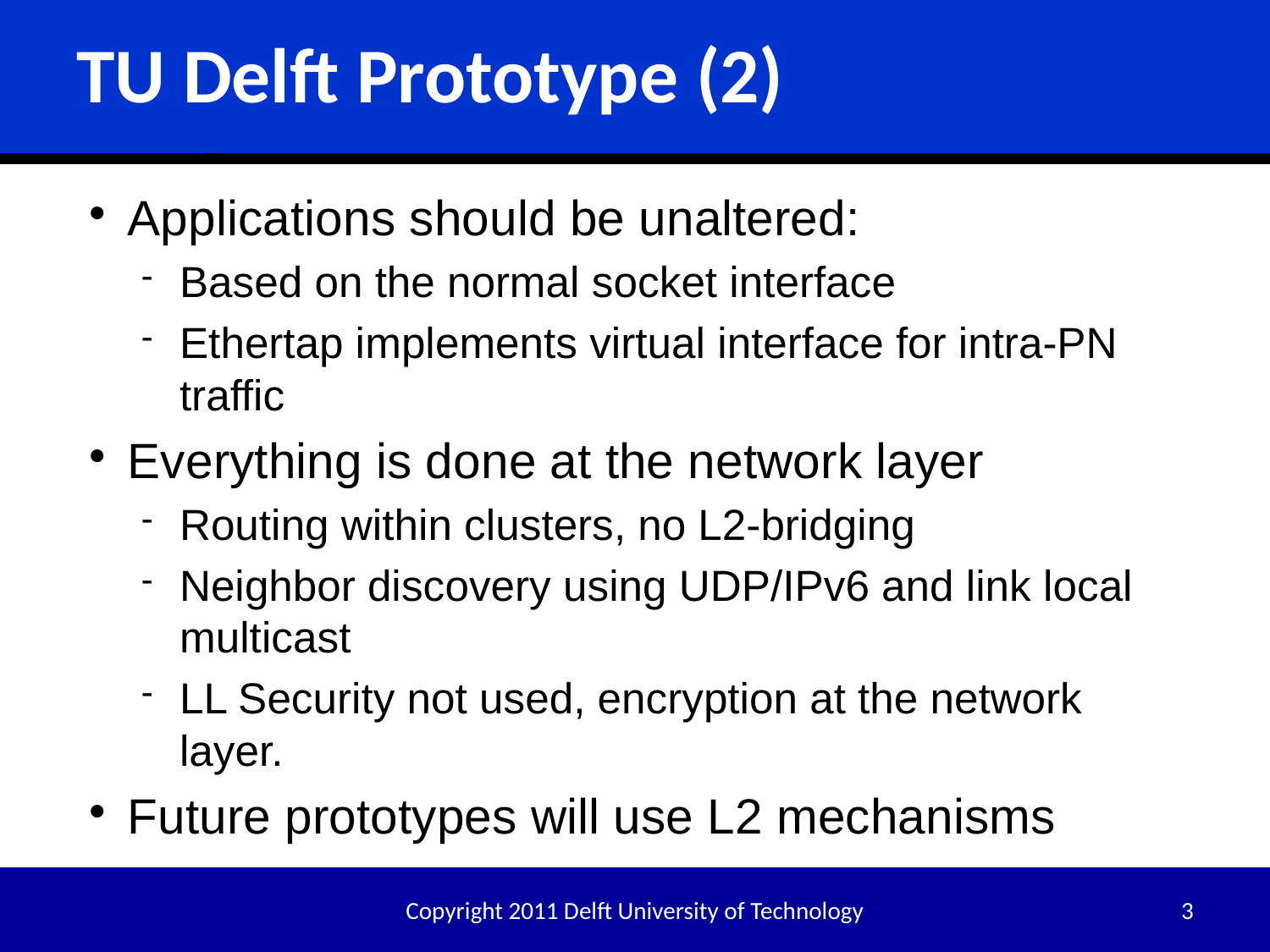

# TU Delft Prototype (2)
Applications should be unaltered:
Based on the normal socket interface
Ethertap implements virtual interface for intra-PN traffic
Everything is done at the network layer
Routing within clusters, no L2-bridging
Neighbor discovery using UDP/IPv6 and link local multicast
LL Security not used, encryption at the network layer.
Future prototypes will use L2 mechanisms
Copyright 2011 Delft University of Technology
3